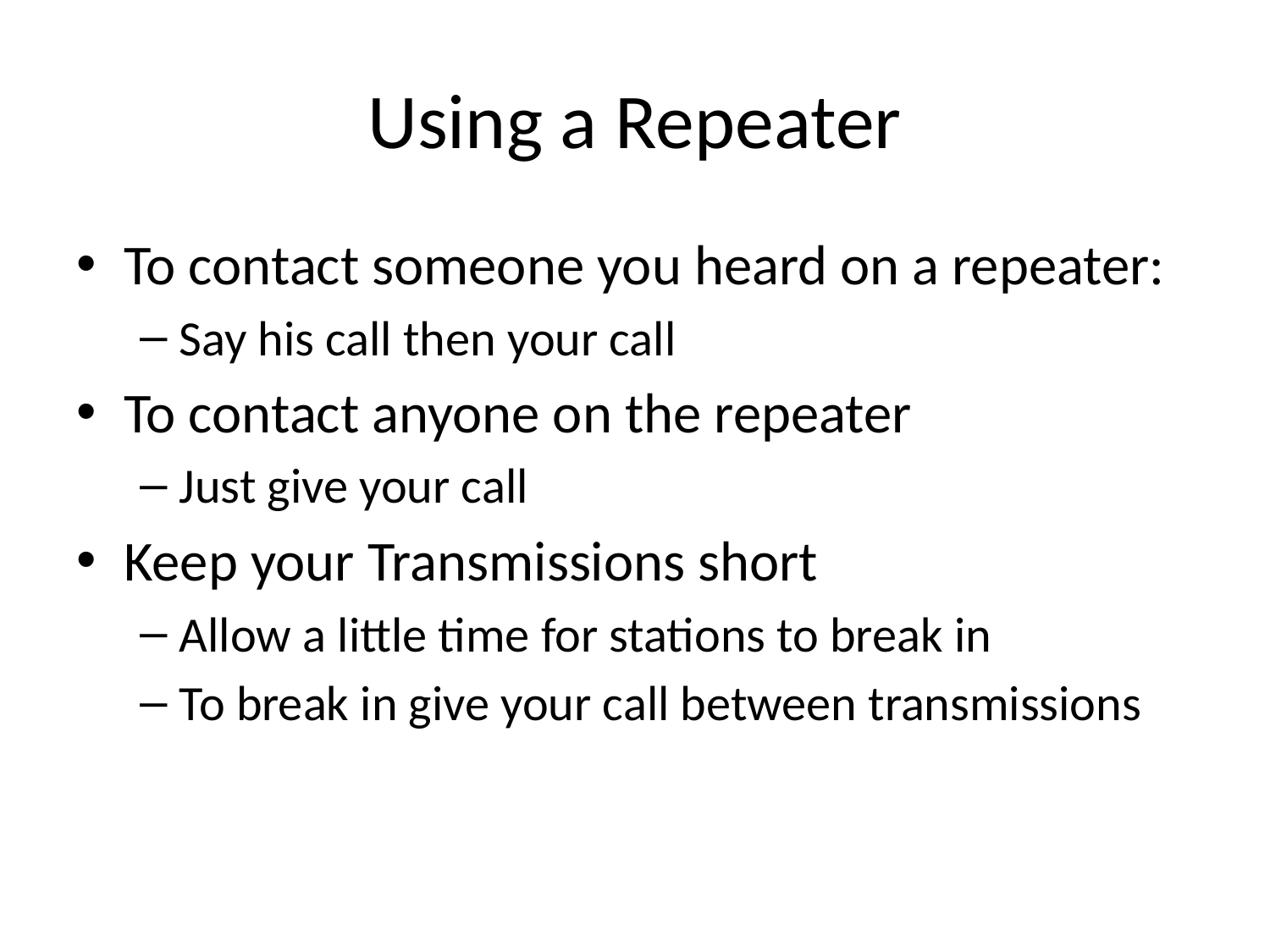

# Using a Repeater
To contact someone you heard on a repeater:
Say his call then your call
To contact anyone on the repeater
Just give your call
Keep your Transmissions short
Allow a little time for stations to break in
To break in give your call between transmissions